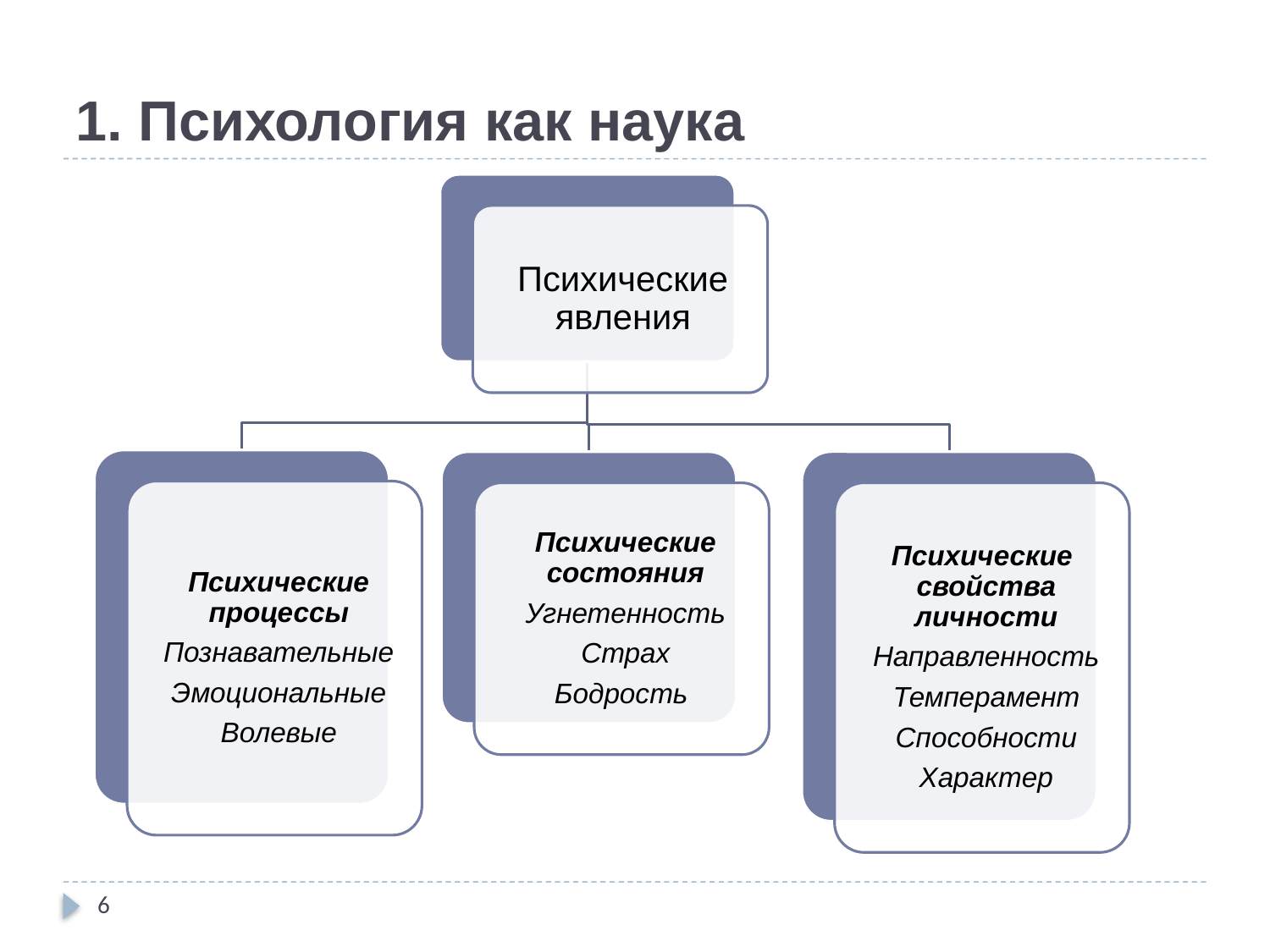

# 1. Психология как наука
Психические явления
Психические процессы
Познавательные
Эмоциональные
Волевые
Психические состояния
Угнетенность
Страх
Бодрость
Психические  свойства личности
Направленность
Темперамент
Способности
Характер
6